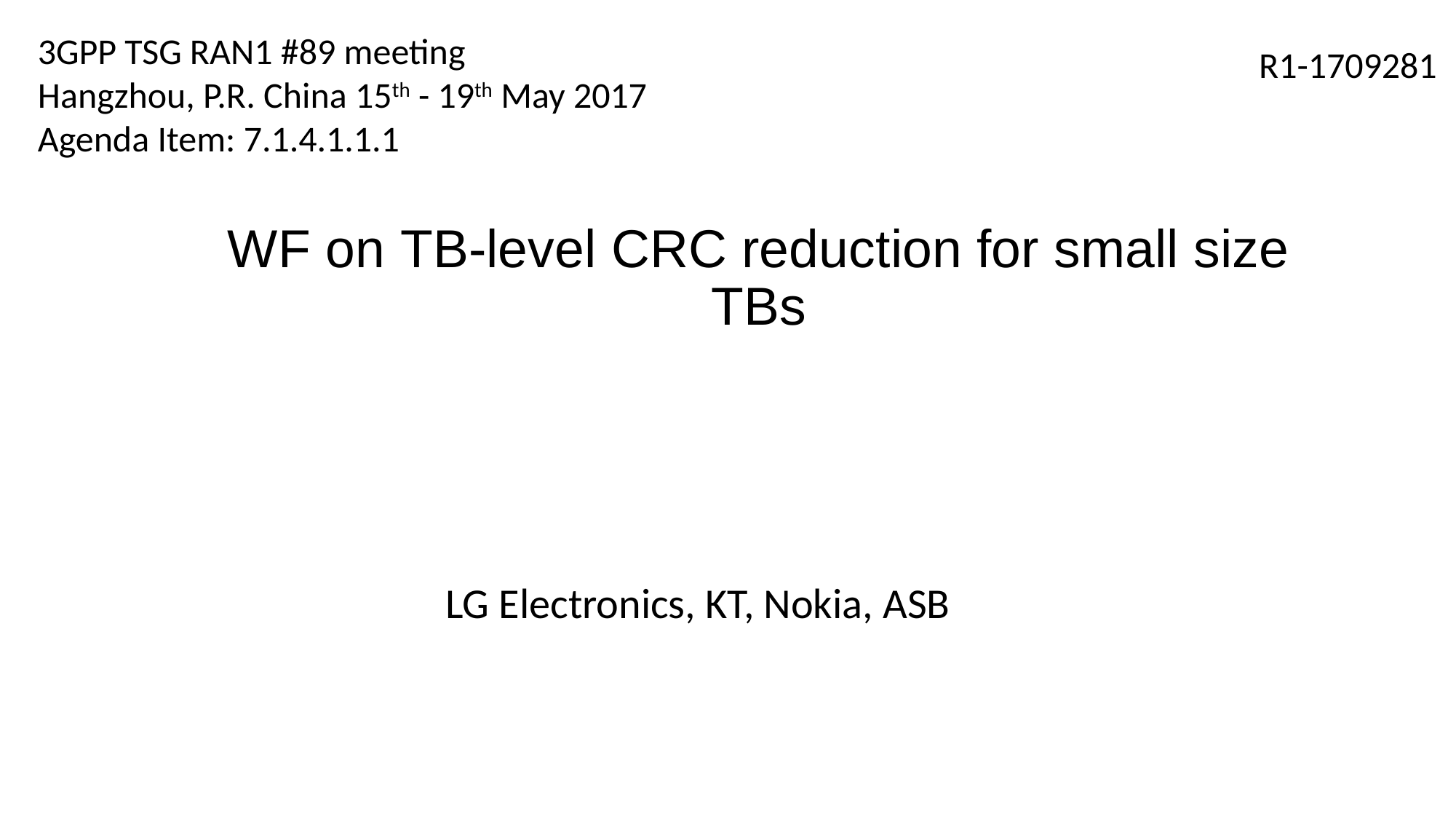

3GPP TSG RAN1 #89 meeting
Hangzhou, P.R. China 15th - 19th May 2017
Agenda Item: 7.1.4.1.1.1
R1-1709281
# WF on TB-level CRC reduction for small size TBs
LG Electronics, KT, Nokia, ASB